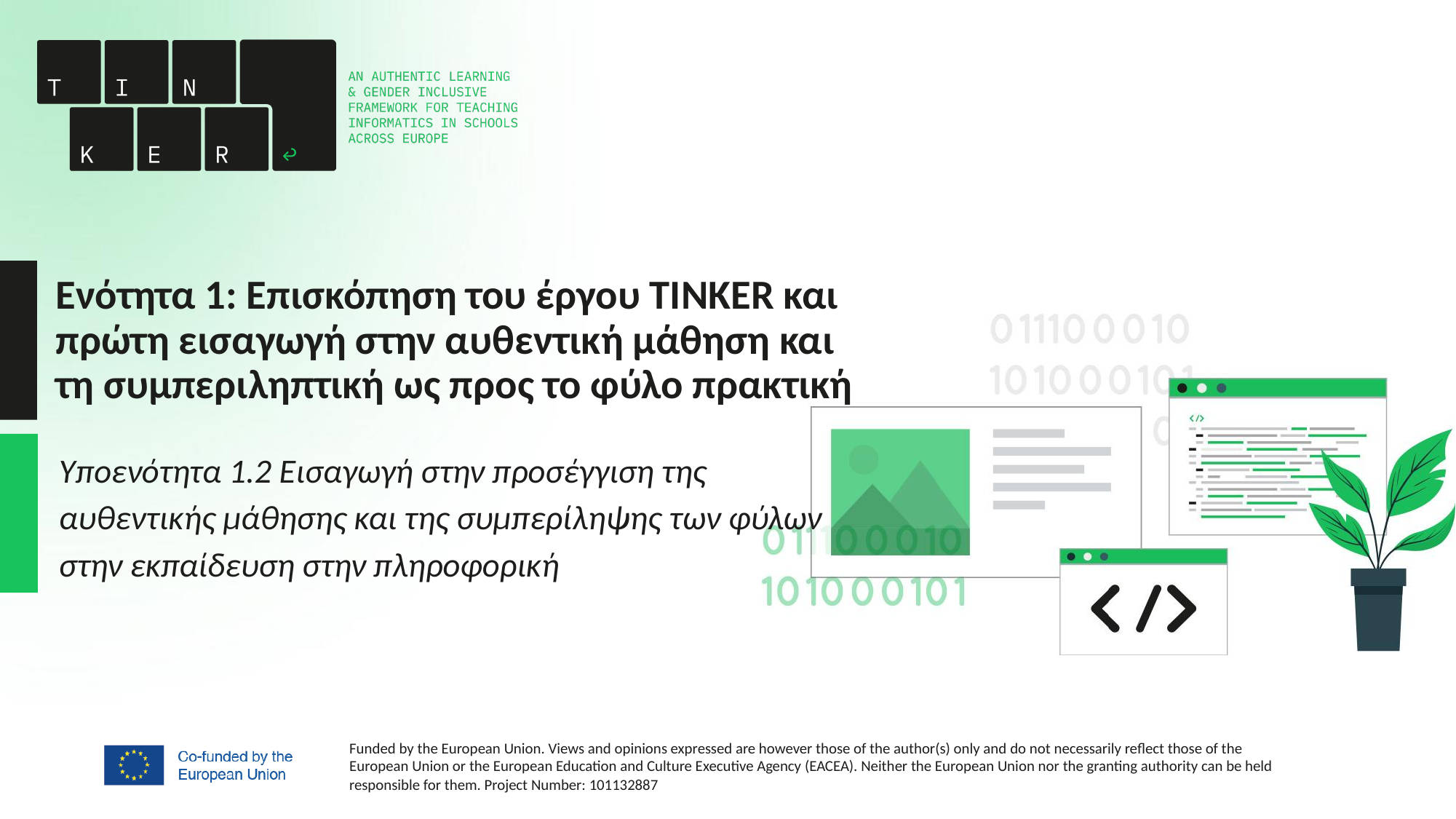

# Ενότητα 1: Επισκόπηση του έργου TINKER και πρώτη εισαγωγή στην αυθεντική μάθηση και τη συμπεριληπτική ως προς το φύλο πρακτική
Υποενότητα 1.2 Εισαγωγή στην προσέγγιση της αυθεντικής μάθησης και της συμπερίληψης των φύλων στην εκπαίδευση στην πληροφορική